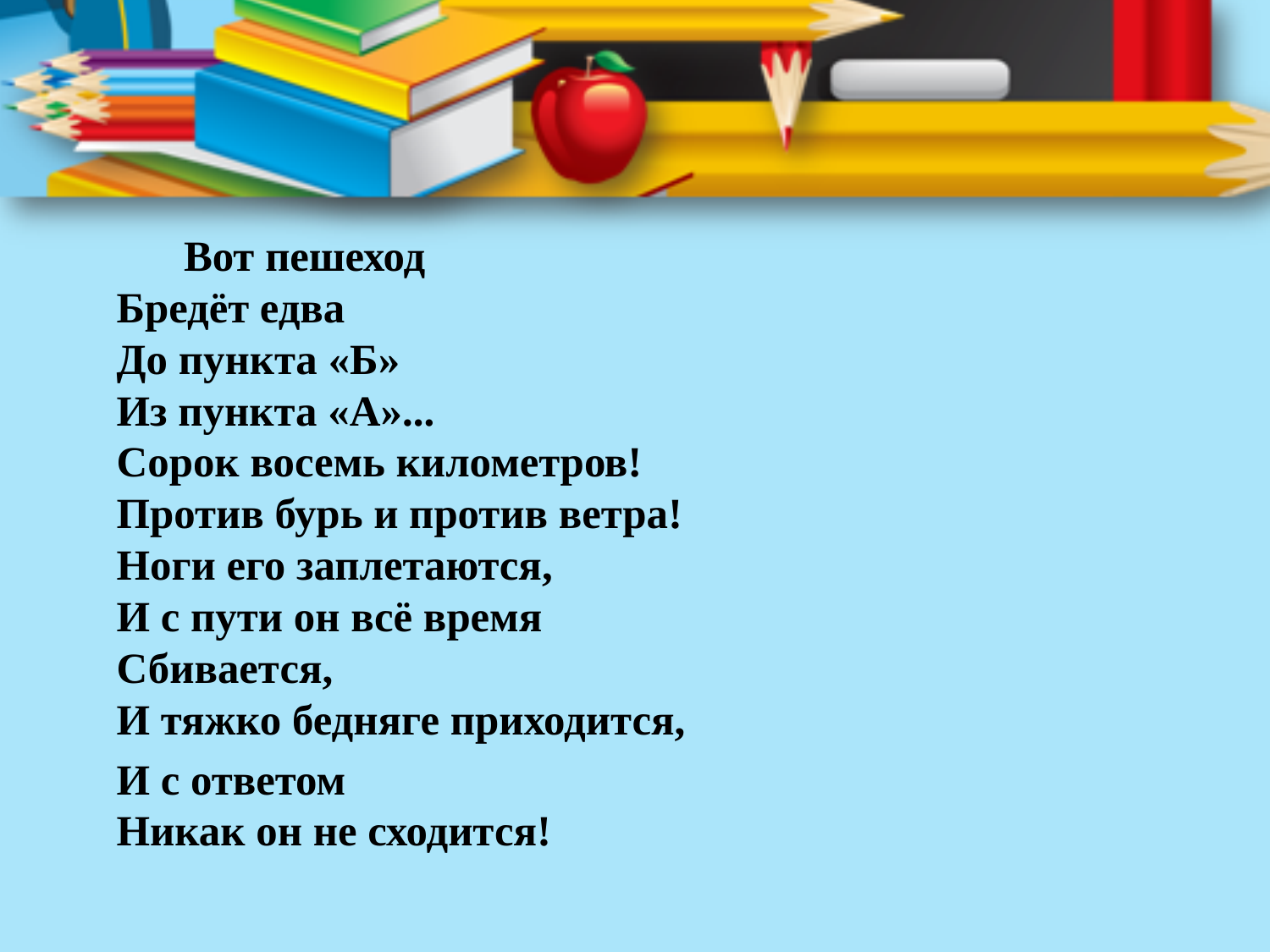

Вот пешеход
		Бредёт едва
		До пункта «Б»
		Из пункта «А»...
		Сорок восемь километров!
		Против бурь и против ветра!
		Ноги его заплетаются,
		И с пути он всё время
		Сбивается,
		И тяжко бедняге приходится,
			И с ответом
		Никак он не сходится!